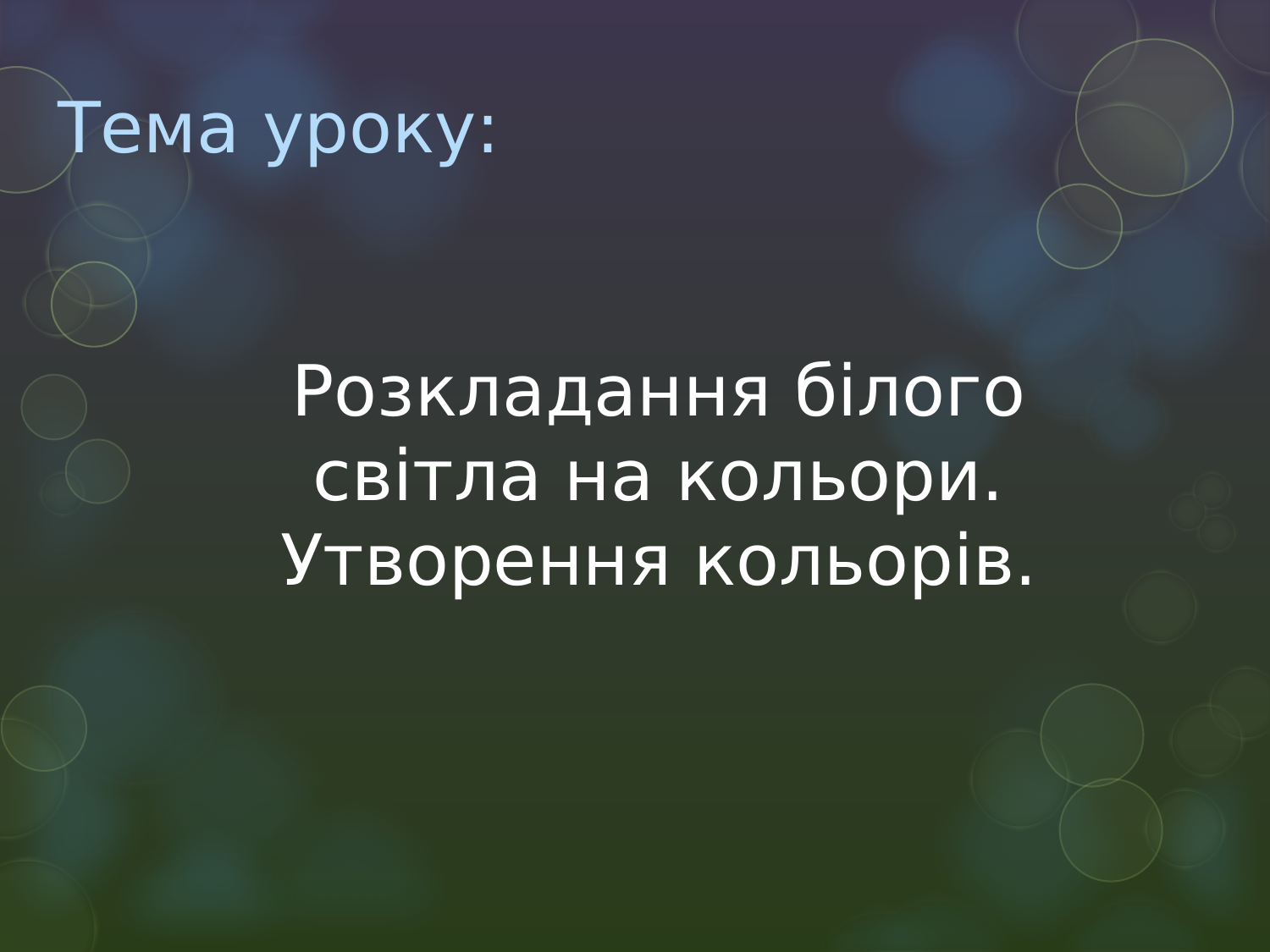

Тема уроку:
# Розкладання білого світла на кольори. Утворення кольорів.